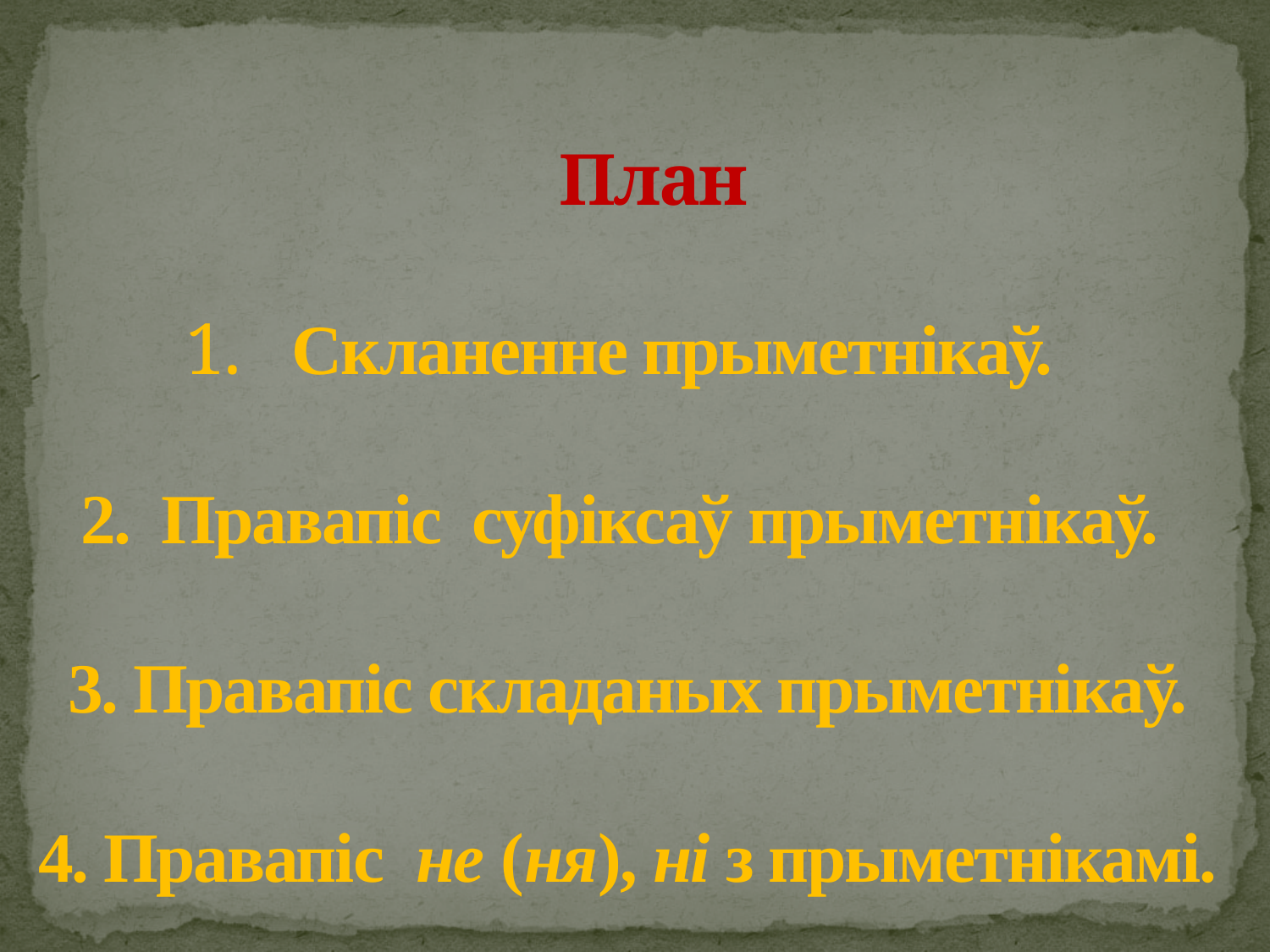

# План 1.   Скланенне прыметнікаў. 2.  Правапіс  суфіксаў прыметнікаў. 3. Правапіс складаных прыметнікаў. 4. Правапіс  не (ня), ні з прыметнікамі.